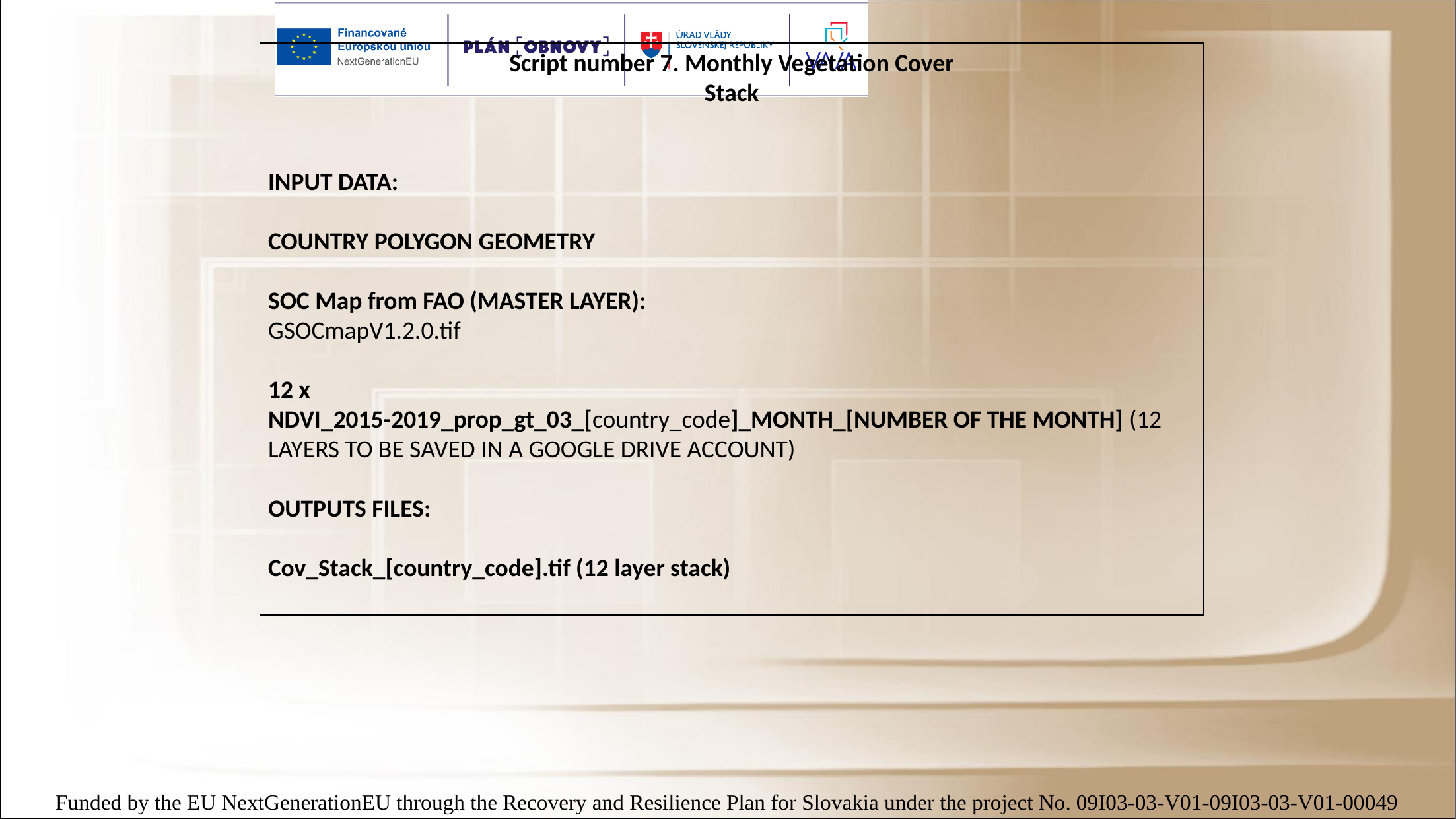

Script number 7. Monthly Vegetation Cover
Stack

INPUT DATA:

COUNTRY POLYGON GEOMETRY

SOC Map from FAO (MASTER LAYER):
GSOCmapV1.2.0.tif

12 x
NDVI_2015-2019_prop_gt_03_[country_code]_MONTH_[NUMBER OF THE MONTH] (12 LAYERS TO BE SAVED IN A GOOGLE DRIVE ACCOUNT)

OUTPUTS FILES:

Cov_Stack_[country_code].tif (12 layer stack)